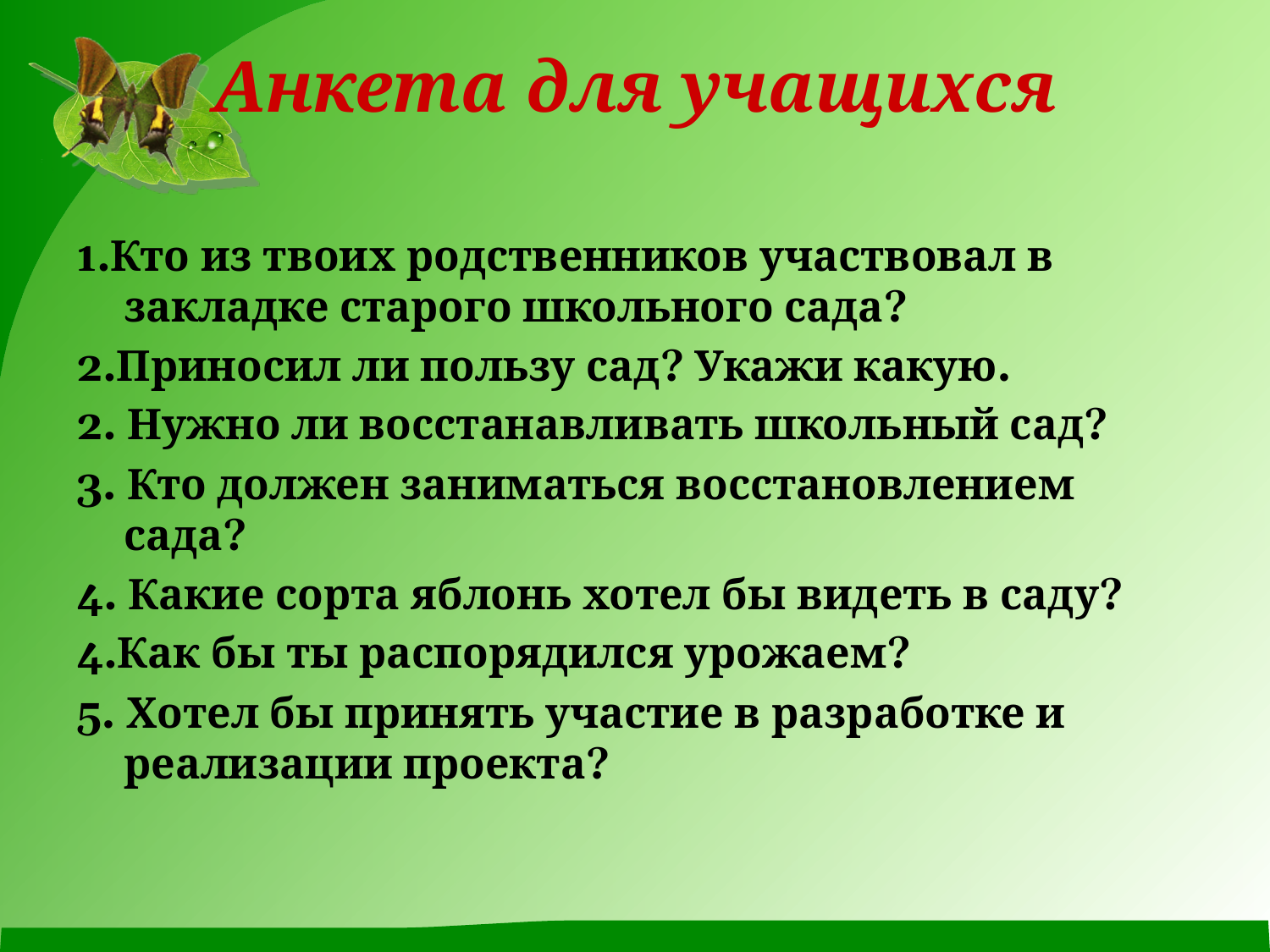

# Анкета для учащихся
1.Кто из твоих родственников участвовал в закладке старого школьного сада?
2.Приносил ли пользу сад? Укажи какую.
2. Нужно ли восстанавливать школьный сад?
3. Кто должен заниматься восстановлением сада?
4. Какие сорта яблонь хотел бы видеть в саду?
4.Как бы ты распорядился урожаем?
5. Хотел бы принять участие в разработке и реализации проекта?